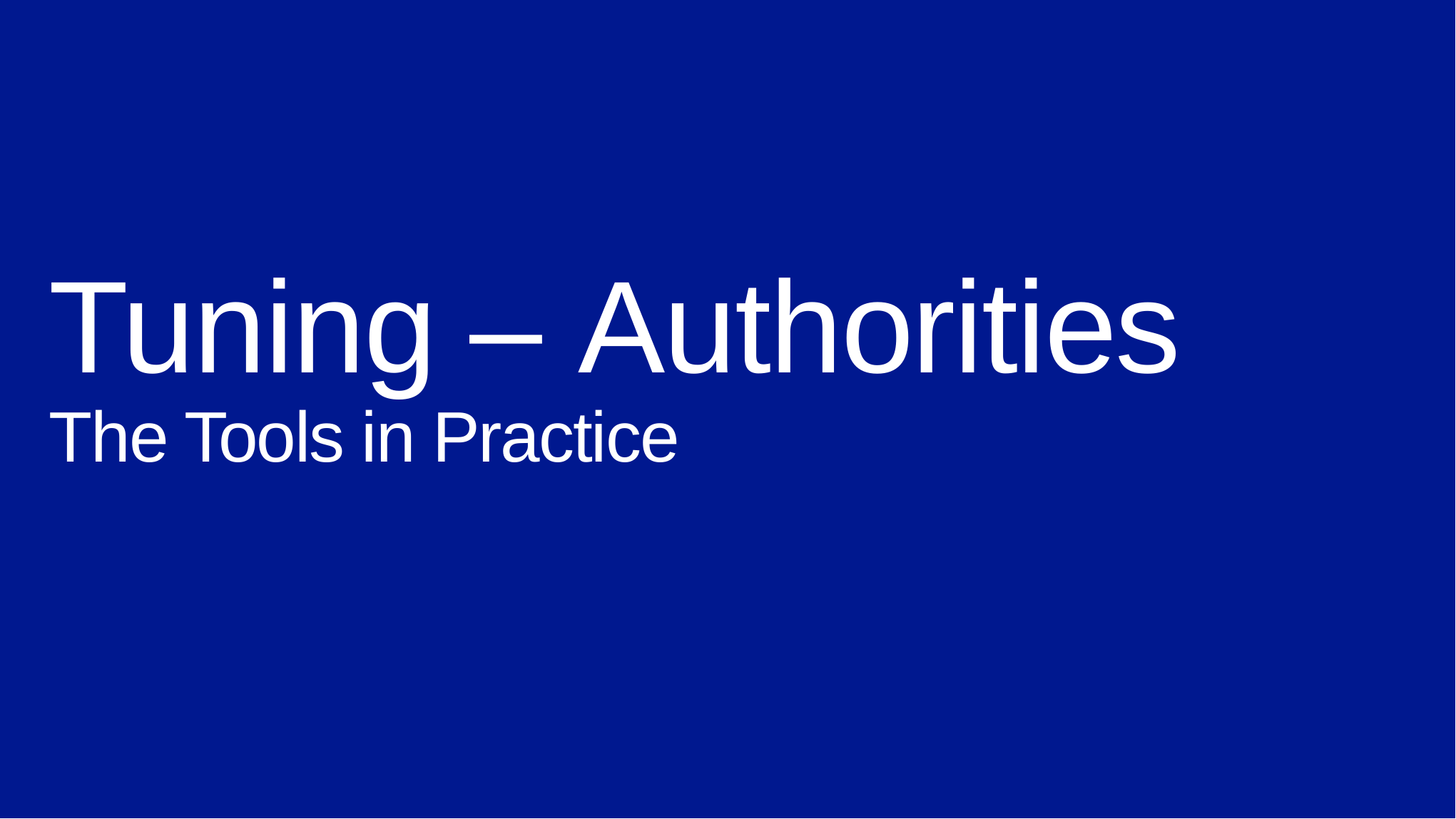

# Tuning – Authorities The Tools in Practice